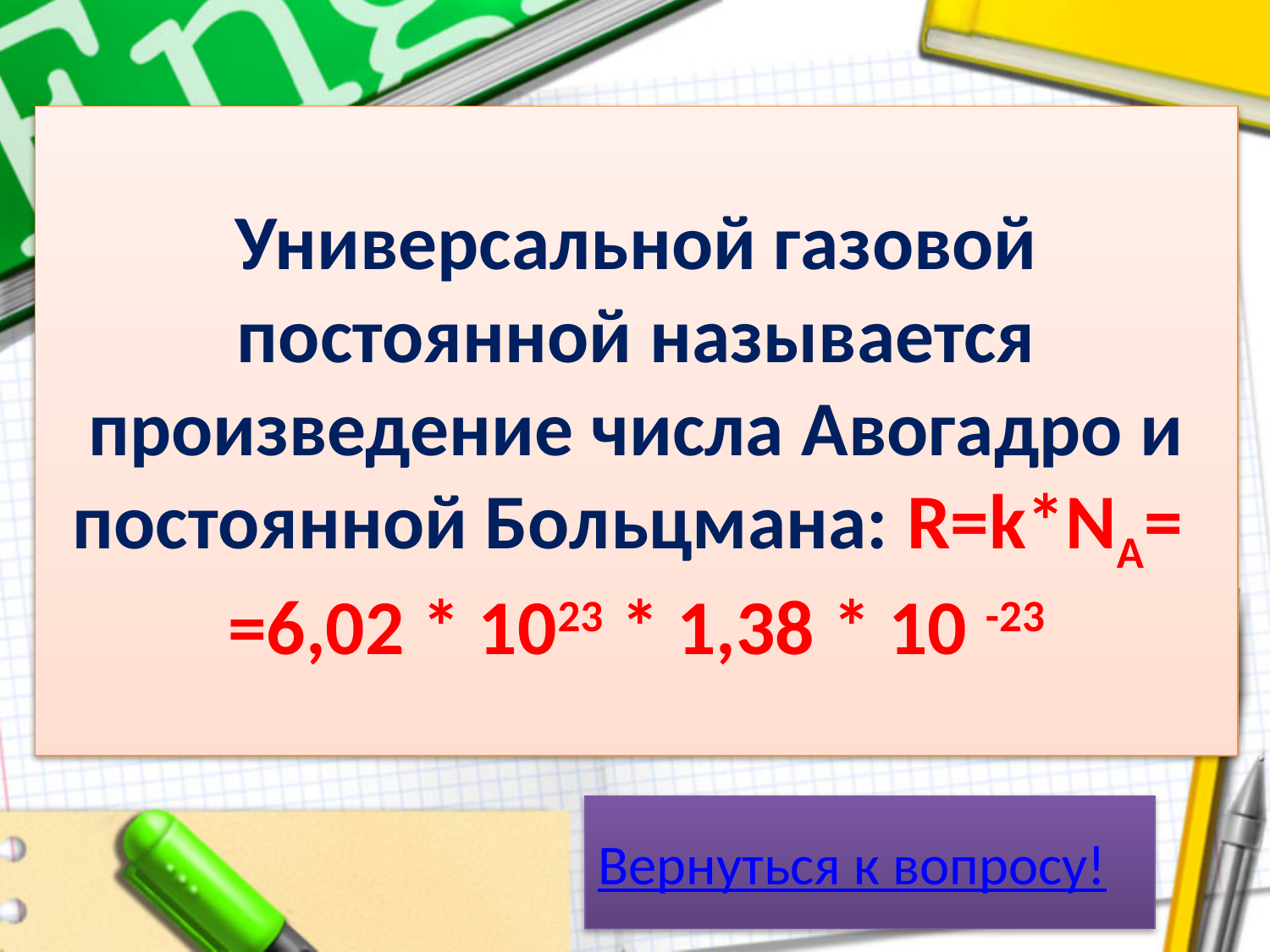

# Универсальной газовой постоянной называется произведение числа Авогадро и постоянной Больцмана: R=k*NA= =6,02 * 1023 * 1,38 * 10 -23
Вернуться к вопросу!